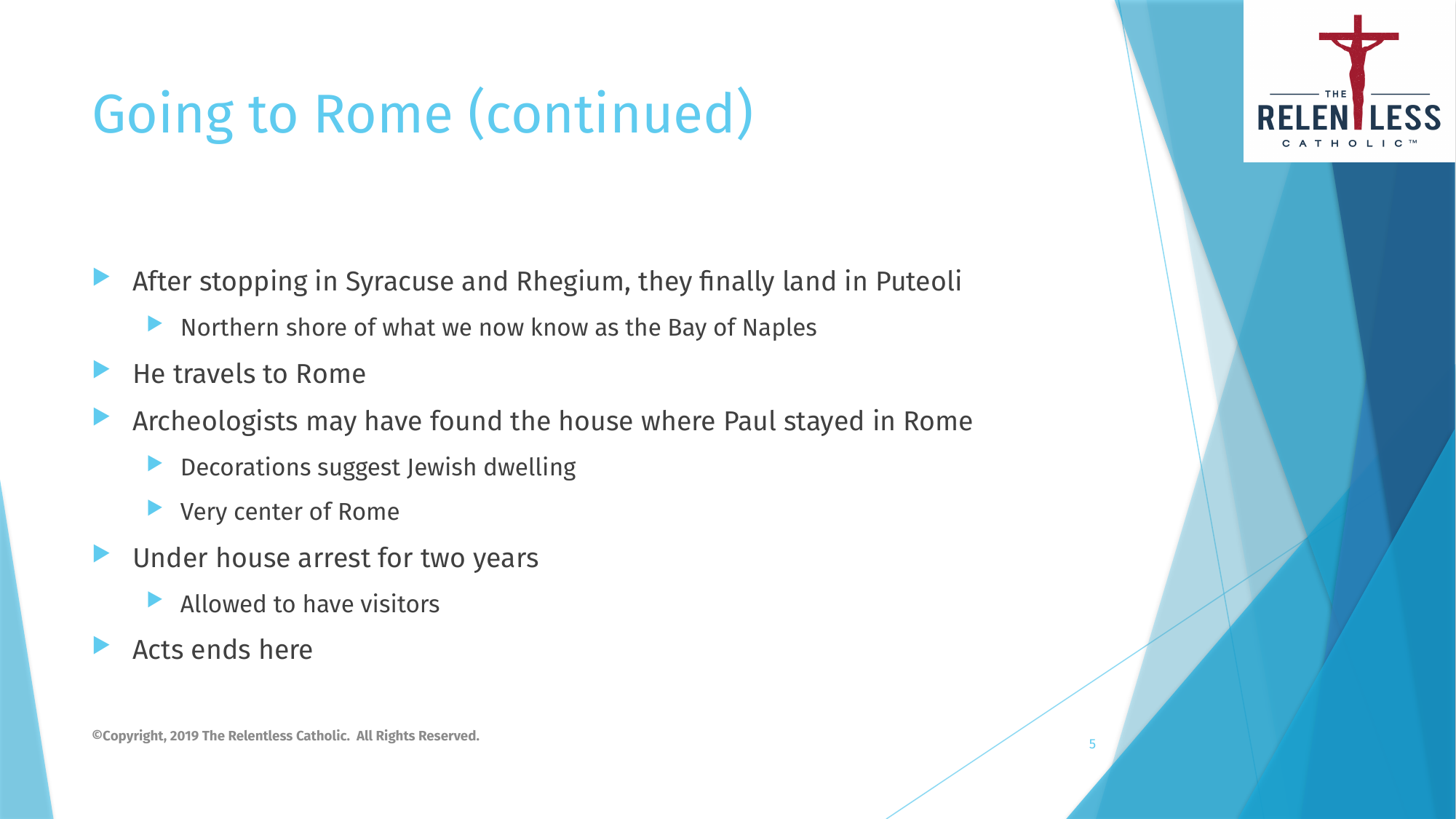

# Going to Rome (continued)
After stopping in Syracuse and Rhegium, they finally land in Puteoli
Northern shore of what we now know as the Bay of Naples
He travels to Rome
Archeologists may have found the house where Paul stayed in Rome
Decorations suggest Jewish dwelling
Very center of Rome
Under house arrest for two years
Allowed to have visitors
Acts ends here
©Copyright, 2019 The Relentless Catholic.  All Rights Reserved.

5